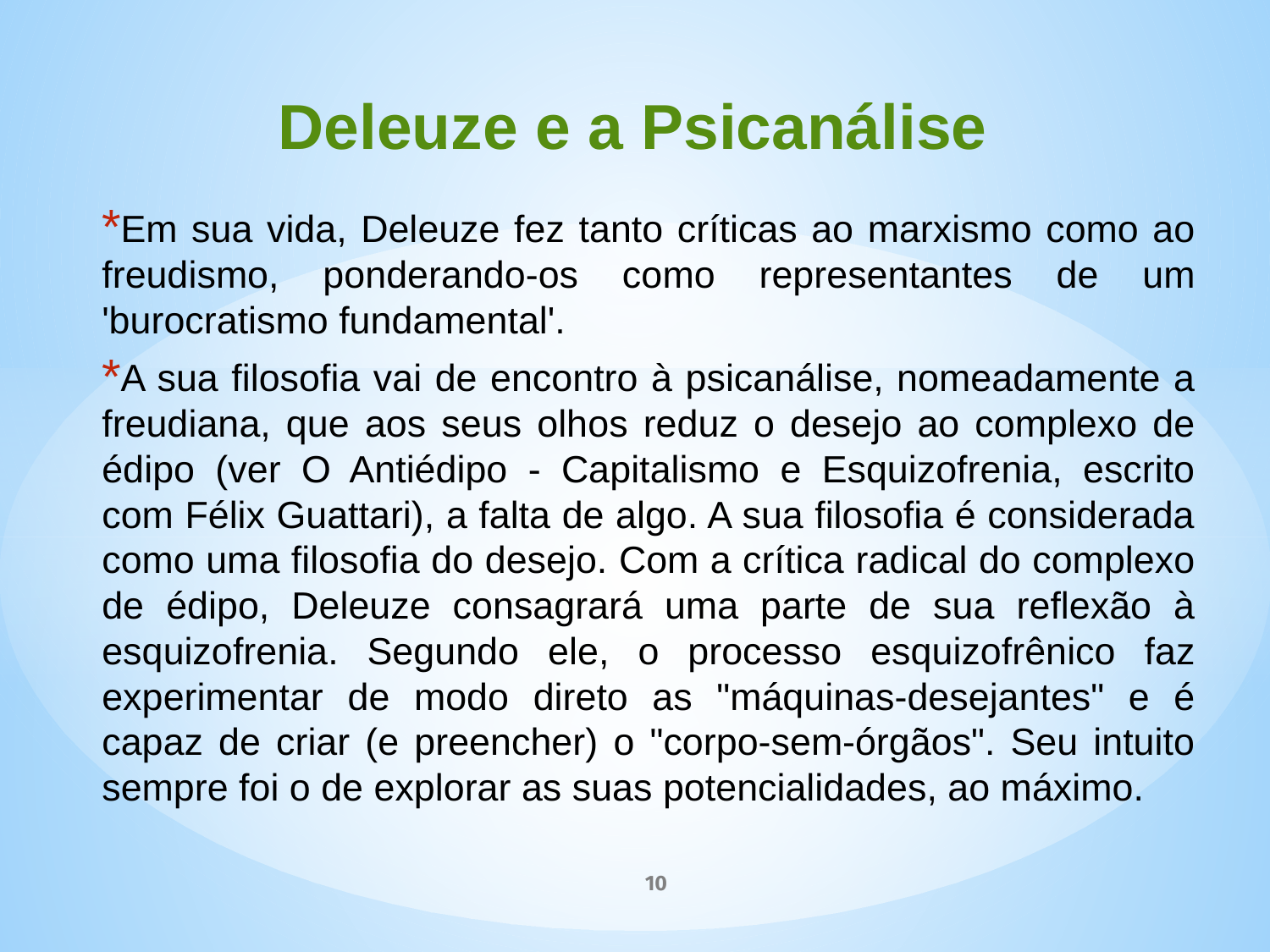

# Deleuze e a Psicanálise
Em sua vida, Deleuze fez tanto críticas ao marxismo como ao freudismo, ponderando-os como representantes de um 'burocratismo fundamental'.
A sua filosofia vai de encontro à psicanálise, nomeadamente a freudiana, que aos seus olhos reduz o desejo ao complexo de édipo (ver O Antiédipo - Capitalismo e Esquizofrenia, escrito com Félix Guattari), a falta de algo. A sua filosofia é considerada como uma filosofia do desejo. Com a crítica radical do complexo de édipo, Deleuze consagrará uma parte de sua reflexão à esquizofrenia. Segundo ele, o processo esquizofrênico faz experimentar de modo direto as "máquinas-desejantes" e é capaz de criar (e preencher) o "corpo-sem-órgãos". Seu intuito sempre foi o de explorar as suas potencialidades, ao máximo.
10